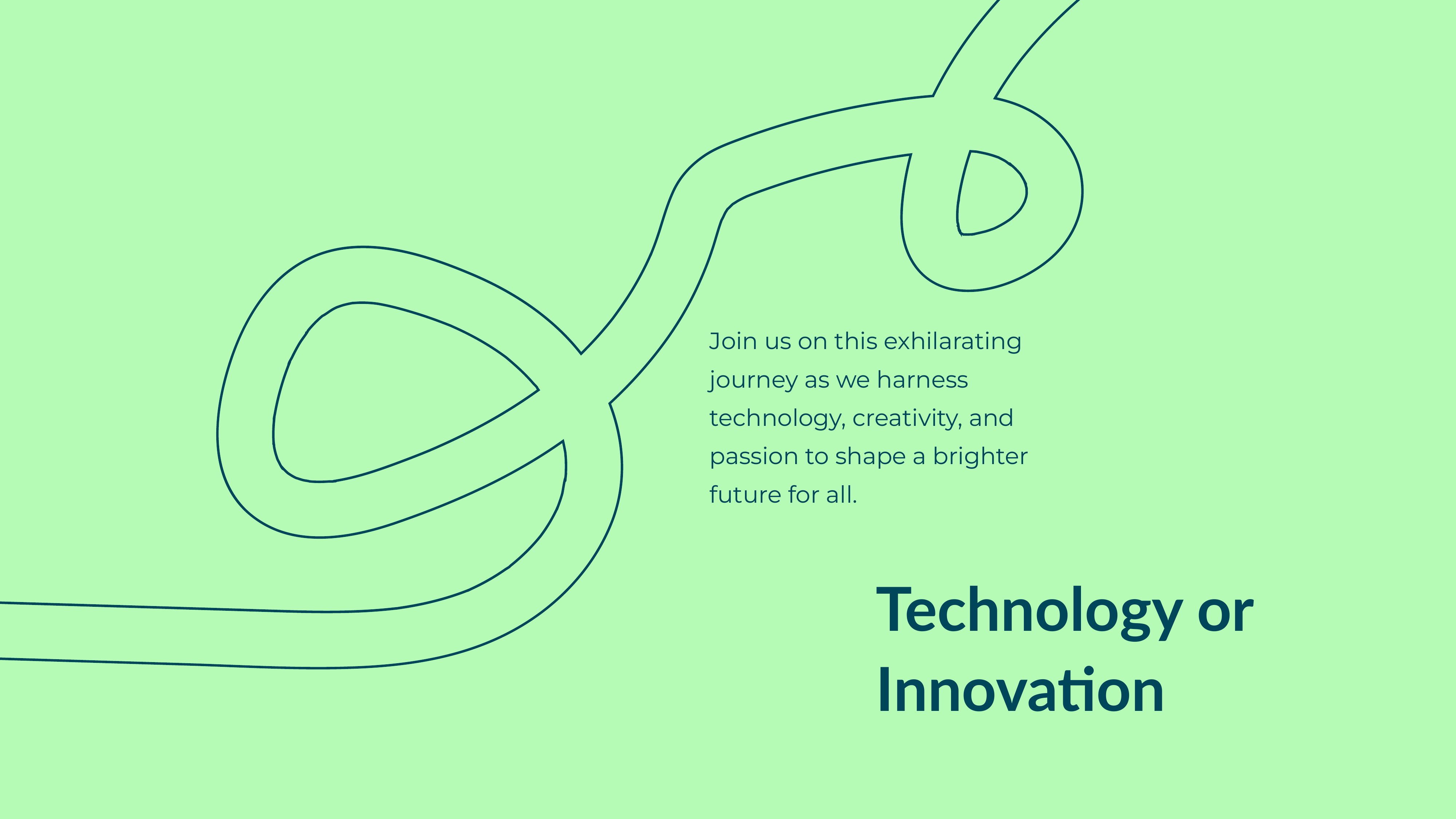

Join us on this exhilarating journey as we harness technology, creativity, and passion to shape a brighter future for all.
Technology or Innovation